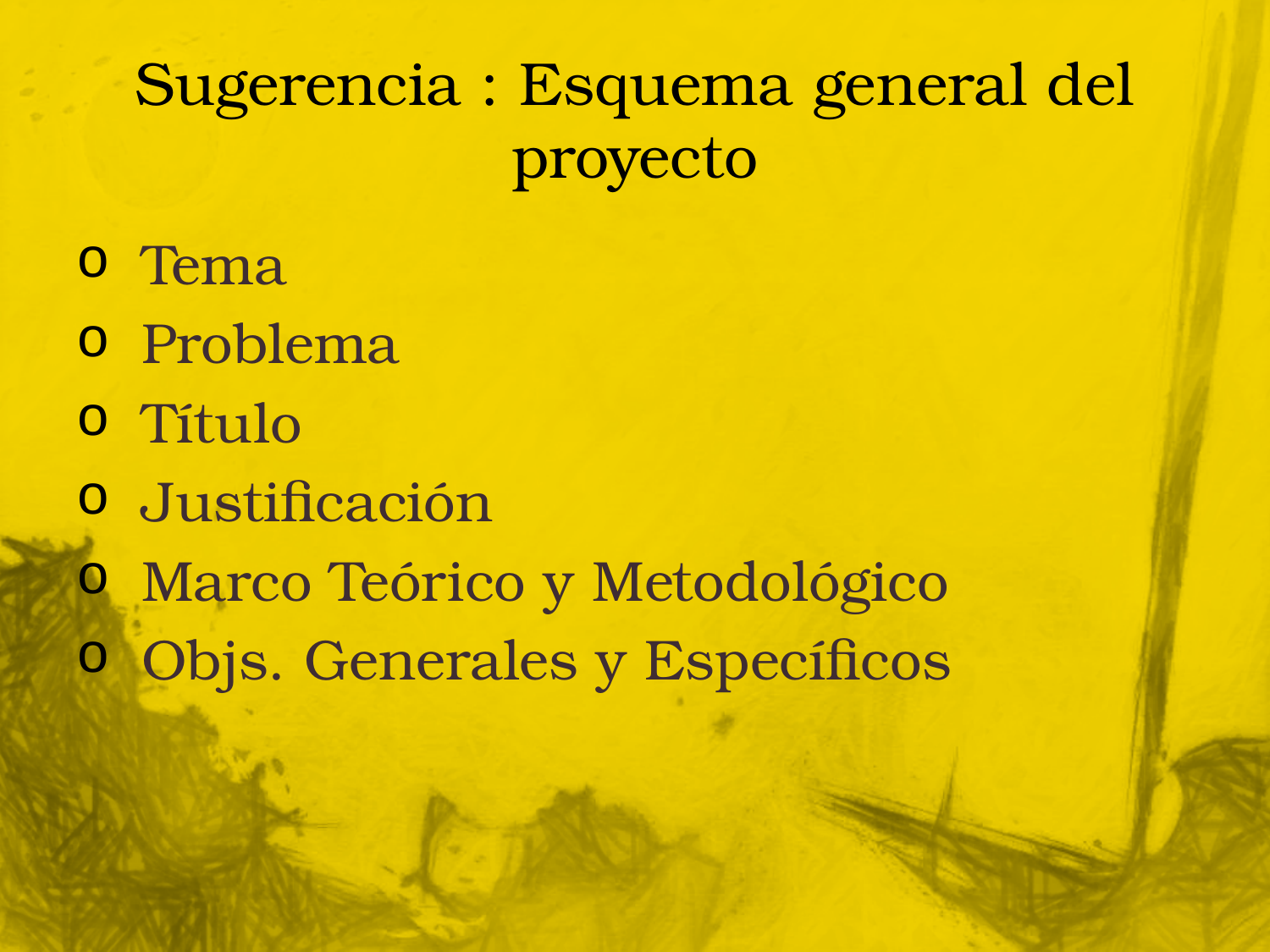

# Sugerencia : Esquema general del proyecto
 Tema
 Problema
 Título
 Justificación
 Marco Teórico y Metodológico
 Objs. Generales y Específicos